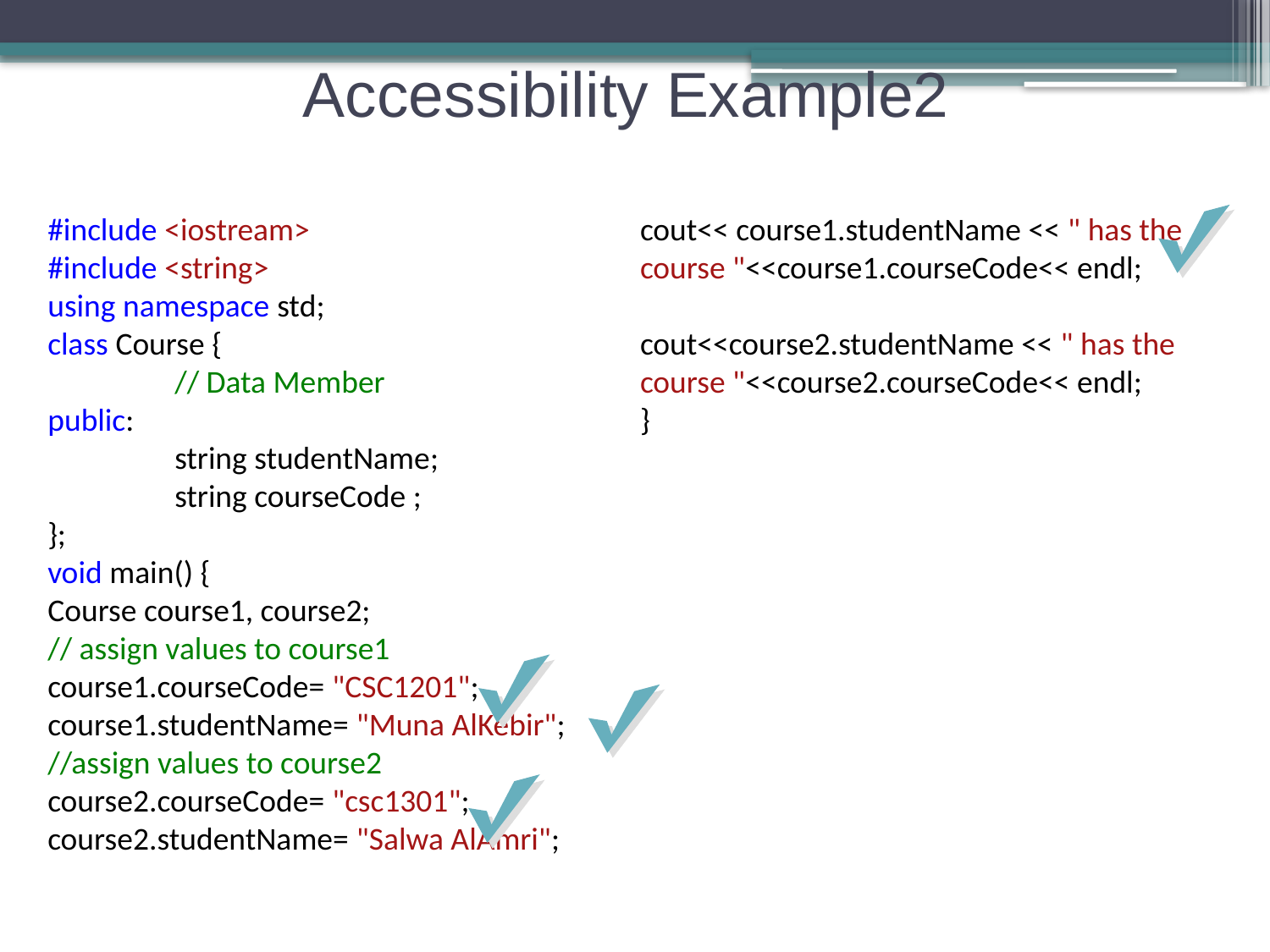

# Accessibility Example2

#include <iostream>
#include <string>
using namespace std;
class Course {
	// Data Member
public:
	string studentName;
	string courseCode ;
};
void main() {
Course course1, course2;
// assign values to course1
course1.courseCode= "CSC1201";
course1.studentName= "Muna AlKebir";
//assign values to course2
course2.courseCode= "csc1301";
course2.studentName= "Salwa AlAmri";
cout<< course1.studentName << " has the course "<<course1.courseCode<< endl;
cout<<course2.studentName << " has the course "<<course2.courseCode<< endl;
}